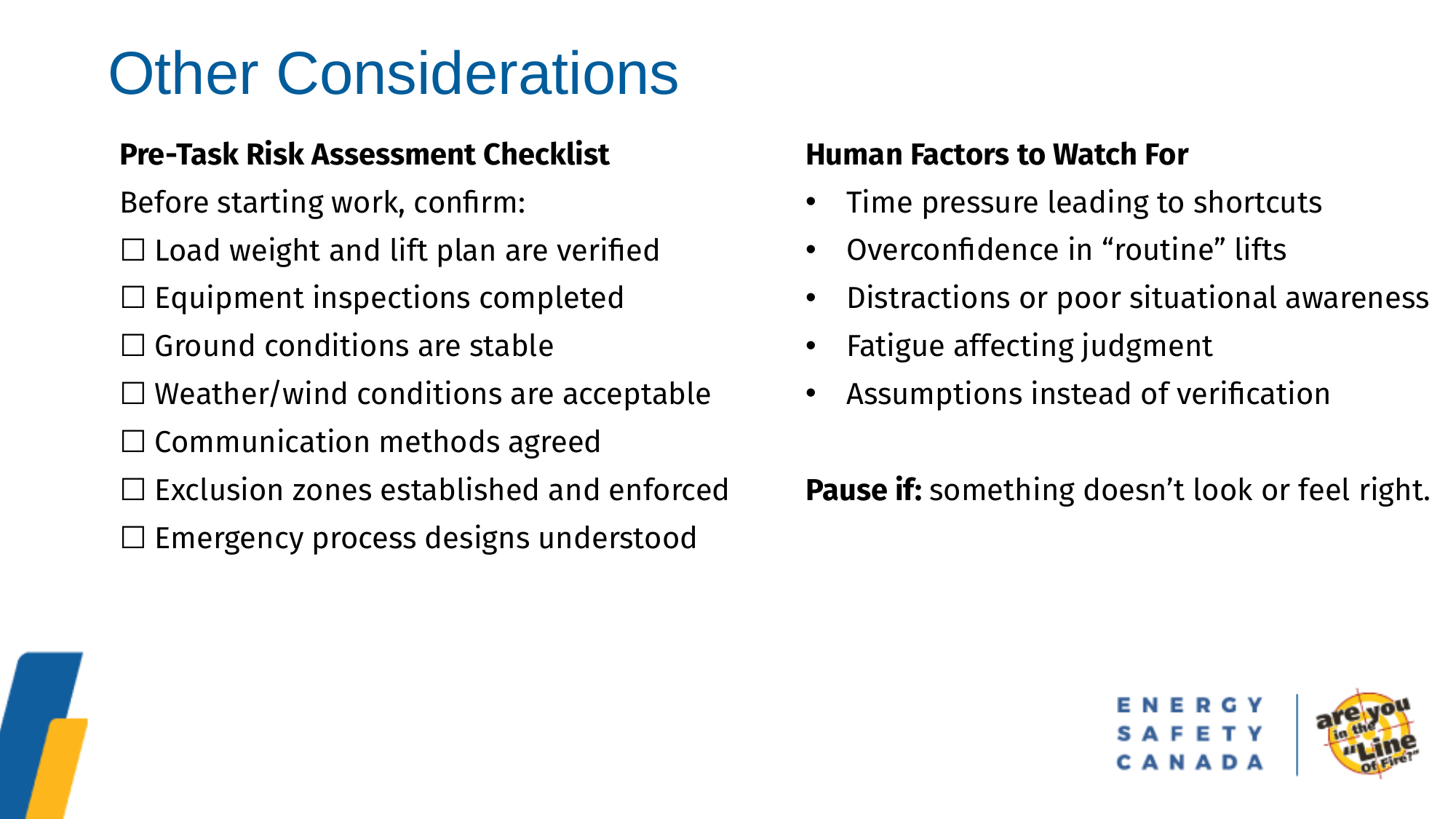

Other Considerations
Pre-Task Risk Assessment Checklist
Before starting work, confirm:
☐ Load weight and lift plan are verified
☐ Equipment inspections completed
☐ Ground conditions are stable
☐ Weather/wind conditions are acceptable
☐ Communication methods agreed
☐ Exclusion zones established and enforced
☐ Emergency process designs understood
Human Factors to Watch For
Time pressure leading to shortcuts
Overconfidence in “routine” lifts
Distractions or poor situational awareness
Fatigue affecting judgment
Assumptions instead of verification

Pause if: something doesn’t look or feel right.